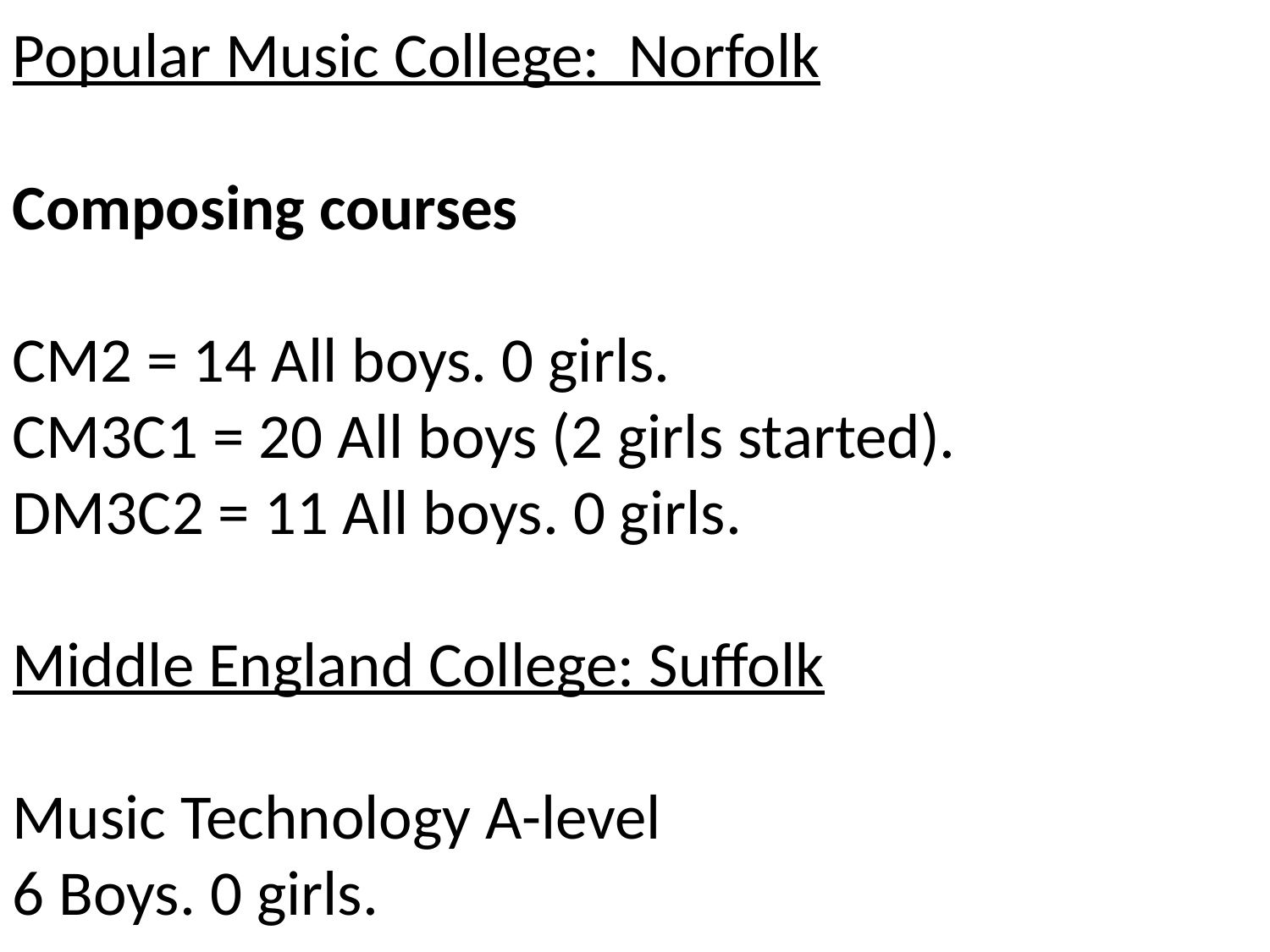

Popular Music College:  Norfolk

Composing courses

CM2 = 14 All boys. 0 girls.
CM3C1 = 20 All boys (2 girls started).
DM3C2 = 11 All boys. 0 girls.

Middle England College: Suffolk

Music Technology A-level
6 Boys. 0 girls.